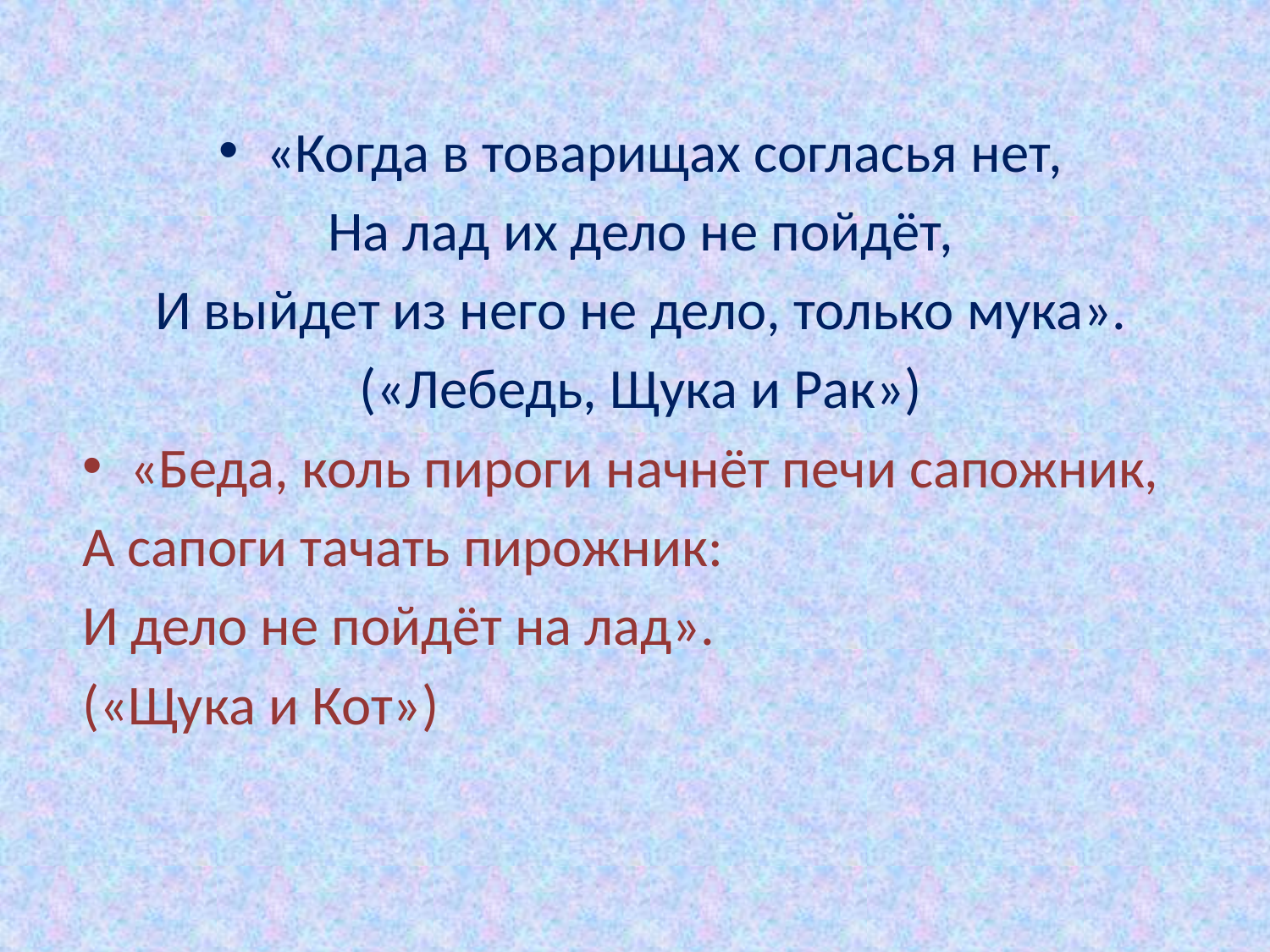

«Когда в товарищах согласья нет,
На лад их дело не пойдёт,
И выйдет из него не дело, только мука».
(«Лебедь, Щука и Рак»)
«Беда, коль пироги начнёт печи сапожник,
А сапоги тачать пирожник:
И дело не пойдёт на лад».
(«Щука и Кот»)